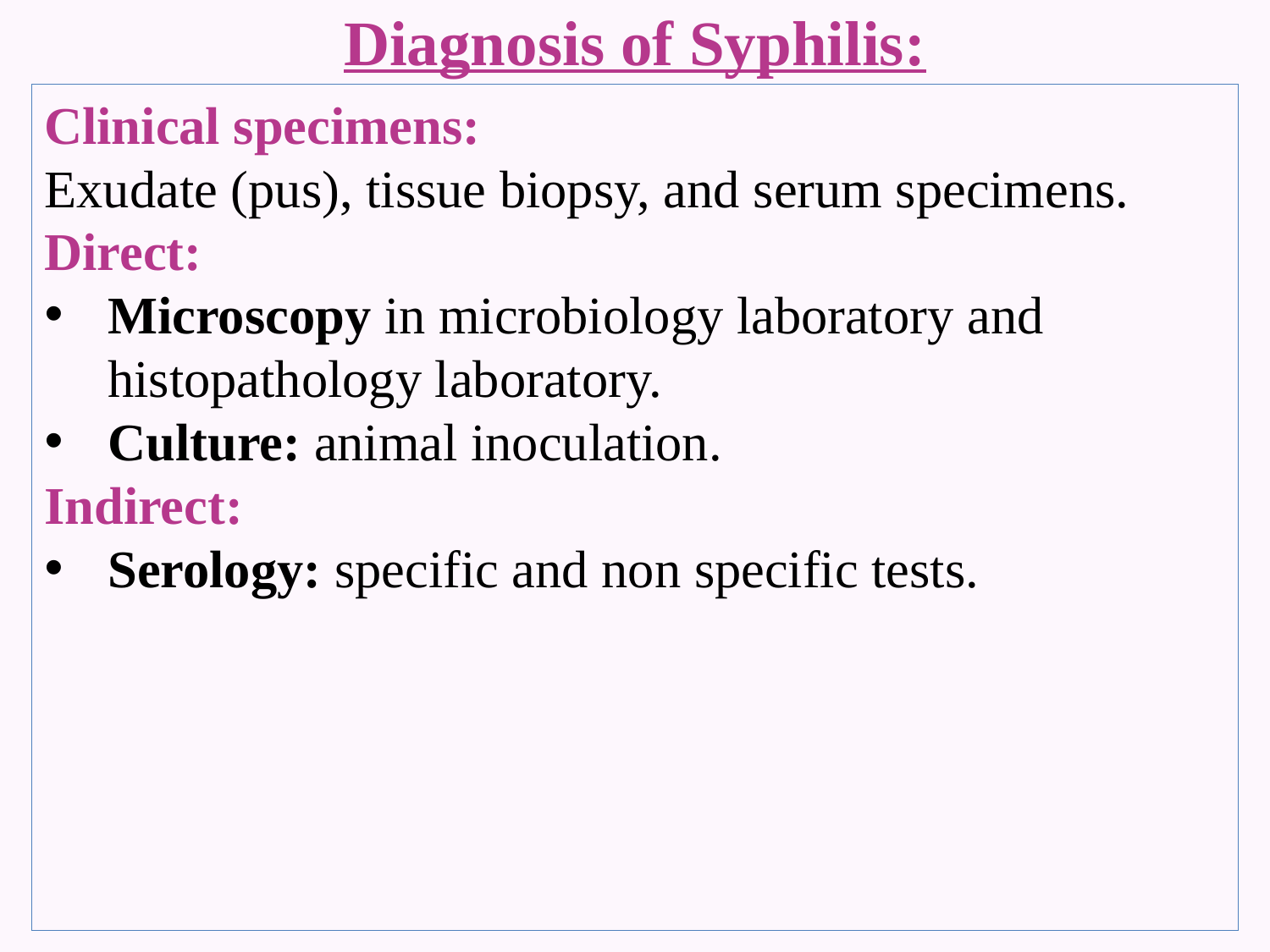

# Diagnosis of Syphilis:
Clinical specimens:                                                Exudate (pus), tissue biopsy, and serum specimens.
Direct:
Microscopy in microbiology laboratory and histopathology laboratory.
Culture: animal inoculation.
Indirect:
Serology: specific and non specific tests.